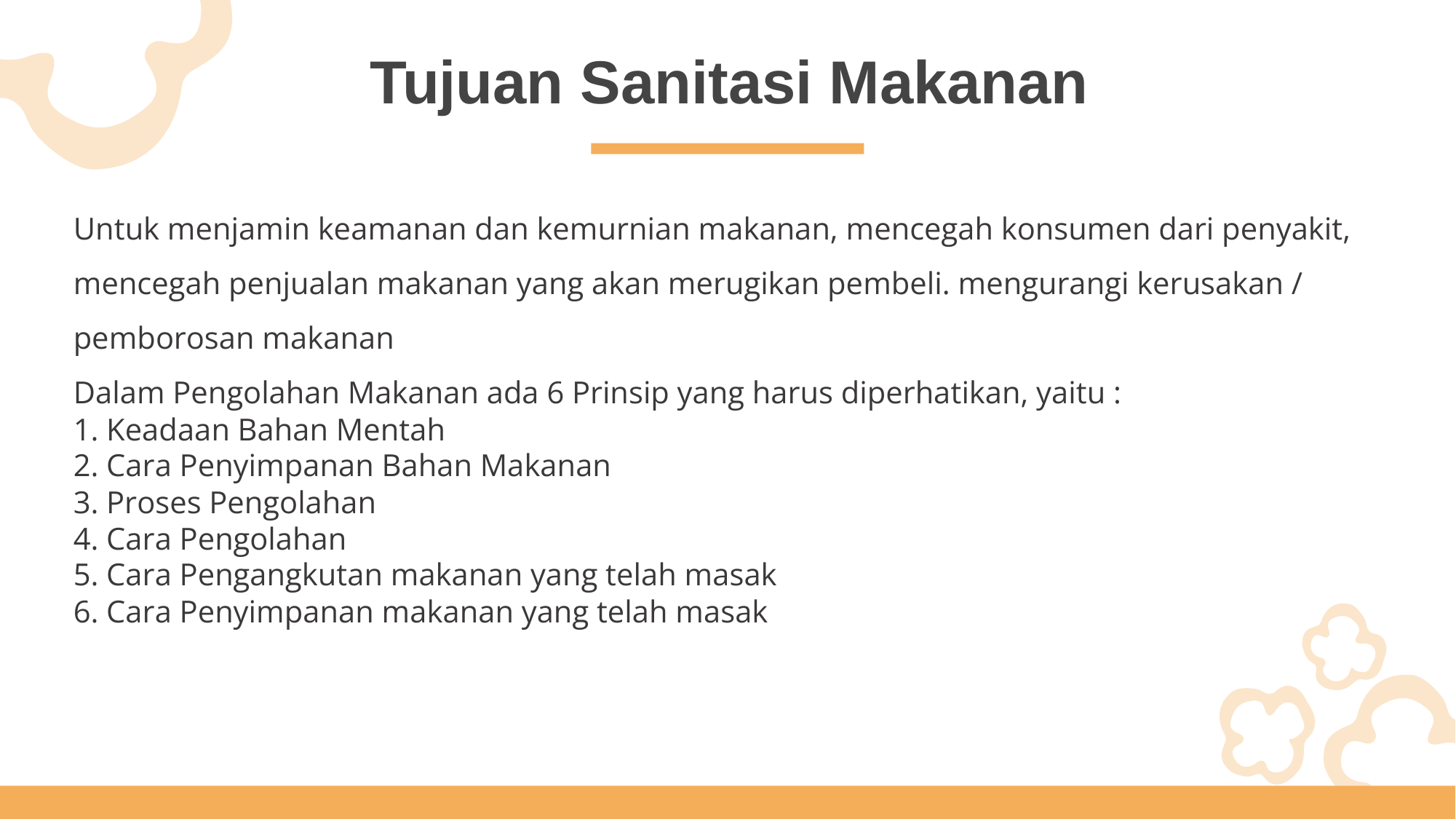

Tujuan Sanitasi Makanan
Untuk menjamin keamanan dan kemurnian makanan, mencegah konsumen dari penyakit, mencegah penjualan makanan yang akan merugikan pembeli. mengurangi kerusakan / pemborosan makanan
Dalam Pengolahan Makanan ada 6 Prinsip yang harus diperhatikan, yaitu :
1. Keadaan Bahan Mentah
2. Cara Penyimpanan Bahan Makanan
3. Proses Pengolahan
4. Cara Pengolahan
5. Cara Pengangkutan makanan yang telah masak
6. Cara Penyimpanan makanan yang telah masak